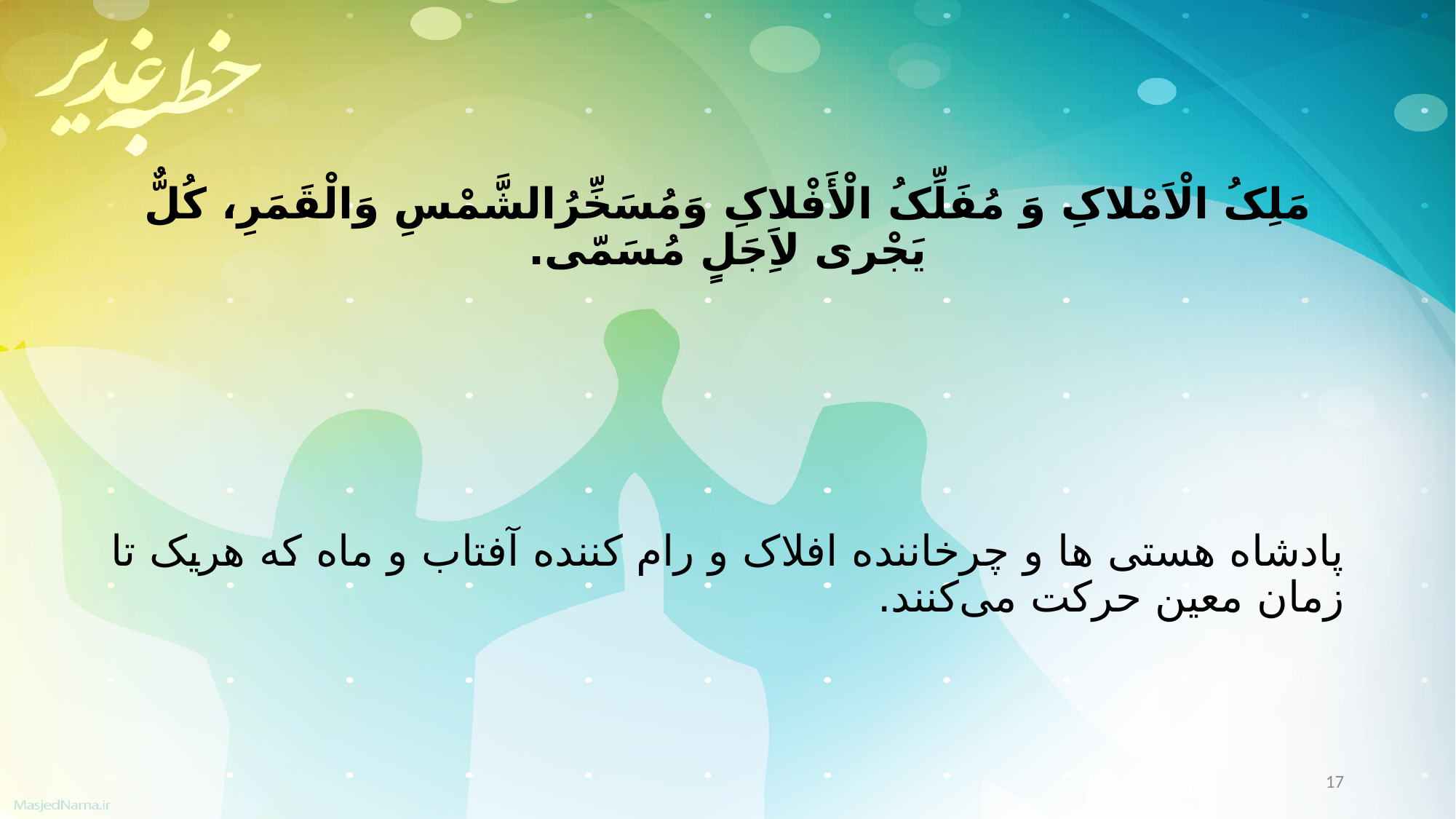

مَلِکُ الْاَمْلاکِ وَ مُفَلِّکُ الْأَفْلاکِ وَمُسَخِّرُالشَّمْسِ وَالْقَمَرِ، کُلٌّ یَجْری لاَِجَلٍ مُسَمّی.

پادشاه هستی ها و چرخاننده افلاک و رام کننده آفتاب و ماه که هریک تا زمان معین حرکت می‌کنند.
17